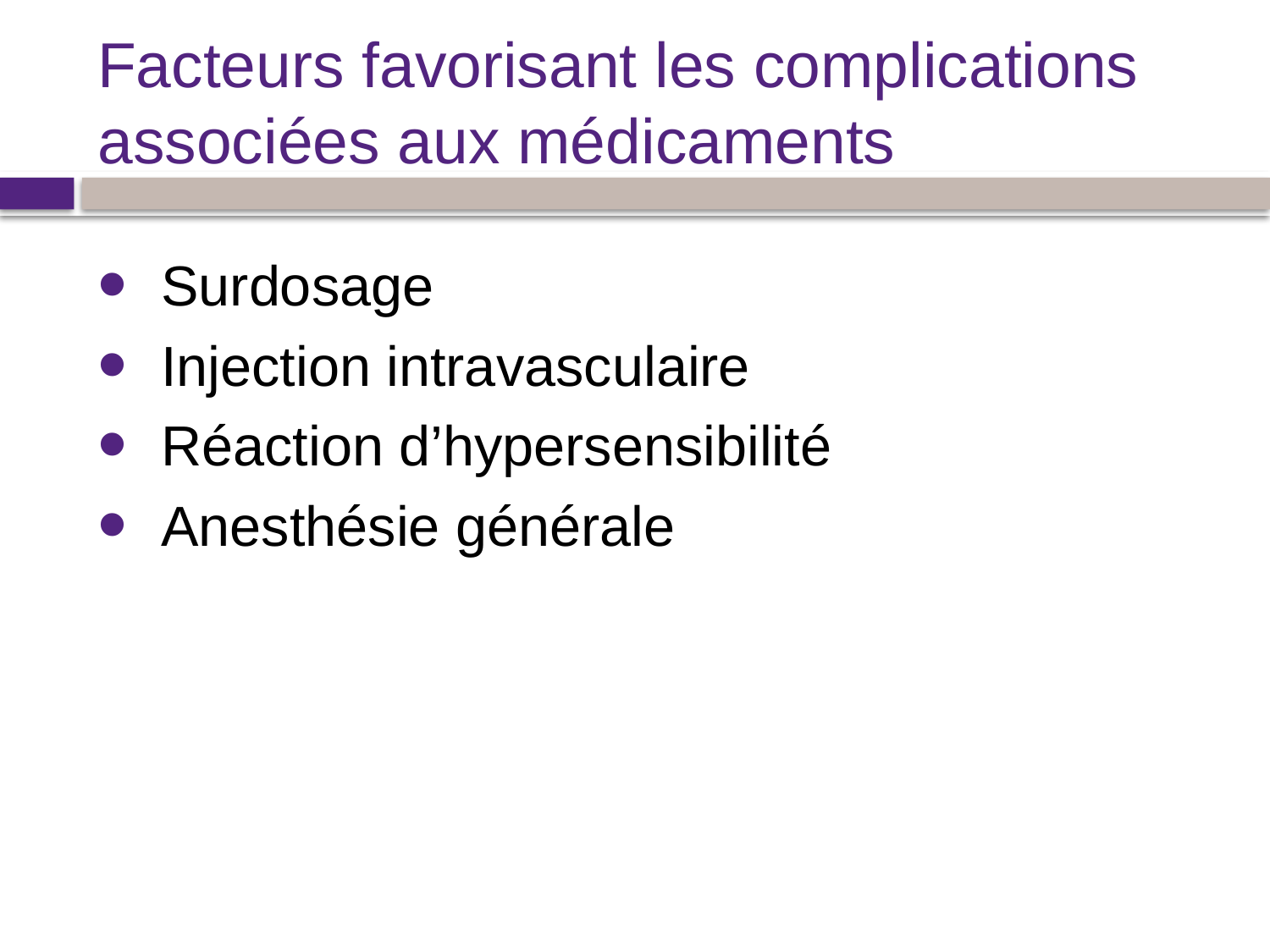

# Facteurs favorisant les complications associées aux médicaments
Surdosage
Injection intravasculaire
Réaction d’hypersensibilité
Anesthésie générale